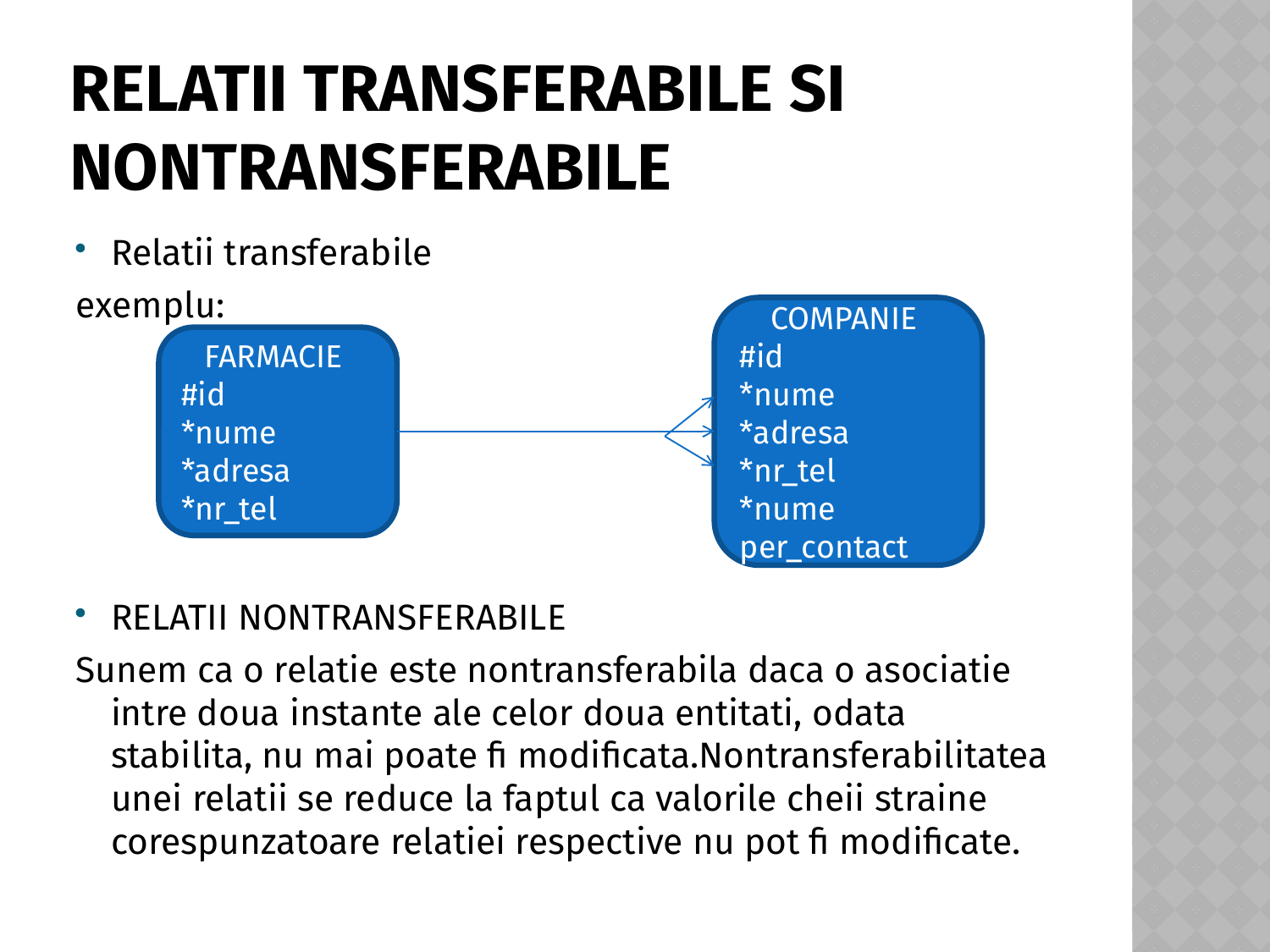

# RELATII TRANSFERABILE SI NONTRANSFERABILE
Relatii transferabile
exemplu:

RELATII NONTRANSFERABILE
Sunem ca o relatie este nontransferabila daca o asociatie intre doua instante ale celor doua entitati, odata stabilita, nu mai poate fi modificata.Nontransferabilitatea unei relatii se reduce la faptul ca valorile cheii straine corespunzatoare relatiei respective nu pot fi modificate.
COMPANIE
#id
*nume
*adresa
*nr_tel
*nume per_contact
FARMACIE
#id
*nume
*adresa
*nr_tel